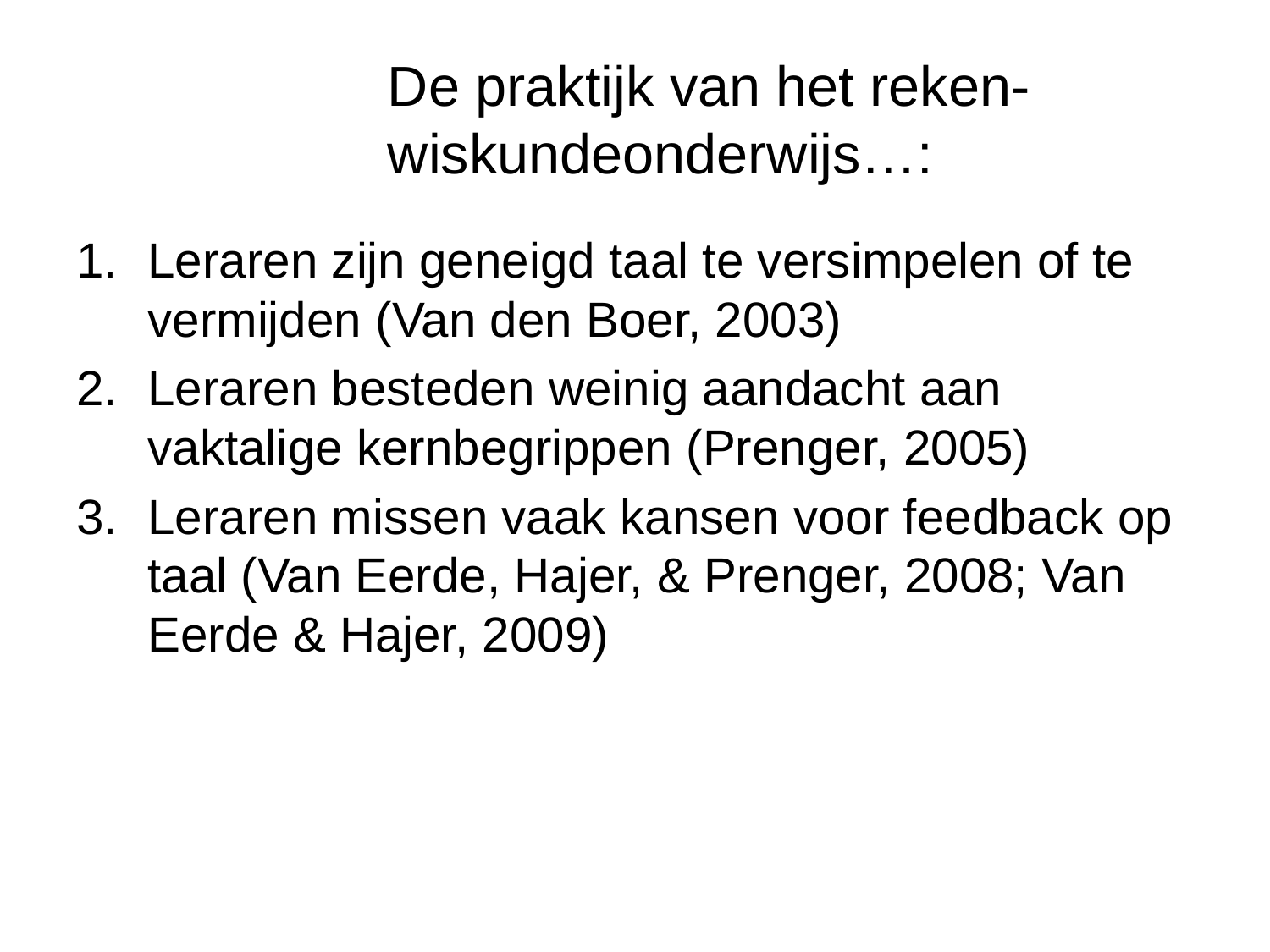

# De praktijk van het reken-wiskundeonderwijs…:
Leraren zijn geneigd taal te versimpelen of te vermijden (Van den Boer, 2003)
Leraren besteden weinig aandacht aan vaktalige kernbegrippen (Prenger, 2005)
Leraren missen vaak kansen voor feedback op taal (Van Eerde, Hajer, & Prenger, 2008; Van Eerde & Hajer, 2009)